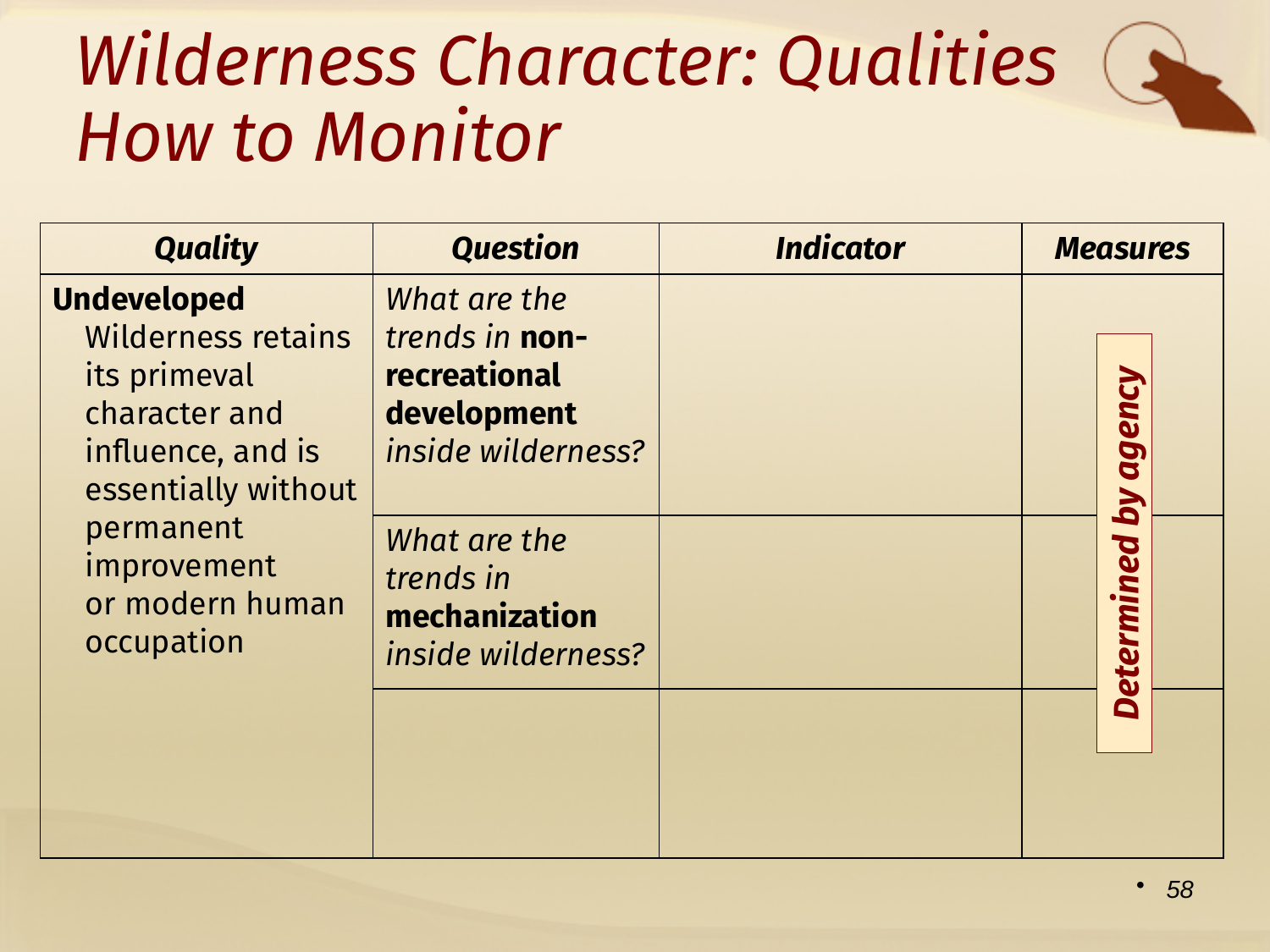

Wilderness Character: Qualities
How to Monitor
| Quality | Question | Indicator | Measures |
| --- | --- | --- | --- |
| Undeveloped Wilderness retains its primeval character and influence, and is essentially without permanent improvement or modern human occupation | What are the trends in non-recreational development inside wilderness? |  |  |
|  | What are the trends in mechanization inside wilderness? |  |  |
|  |  |  |  |
Determined by agency
58